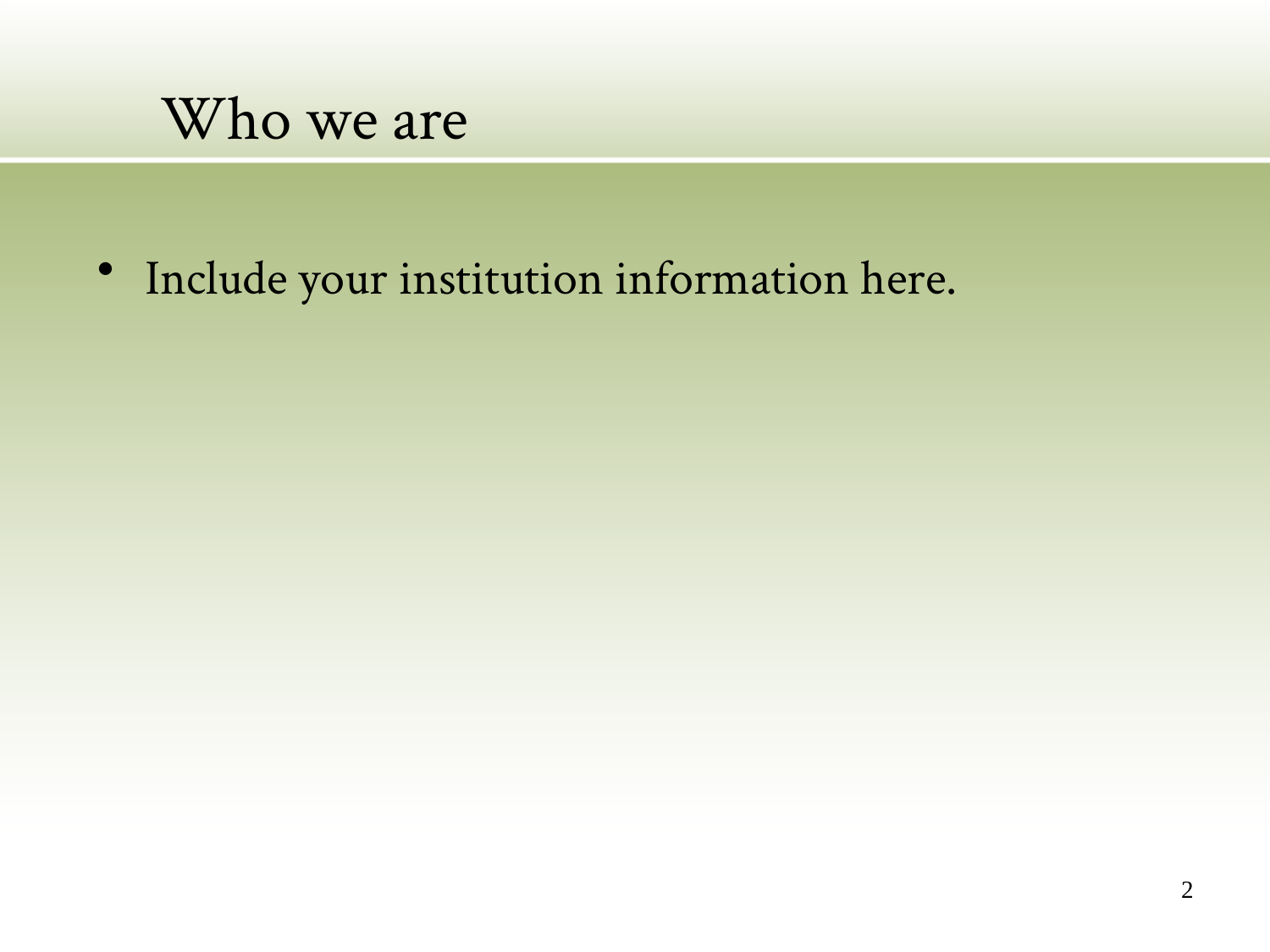

# Who we are

Include your institution information here.

2